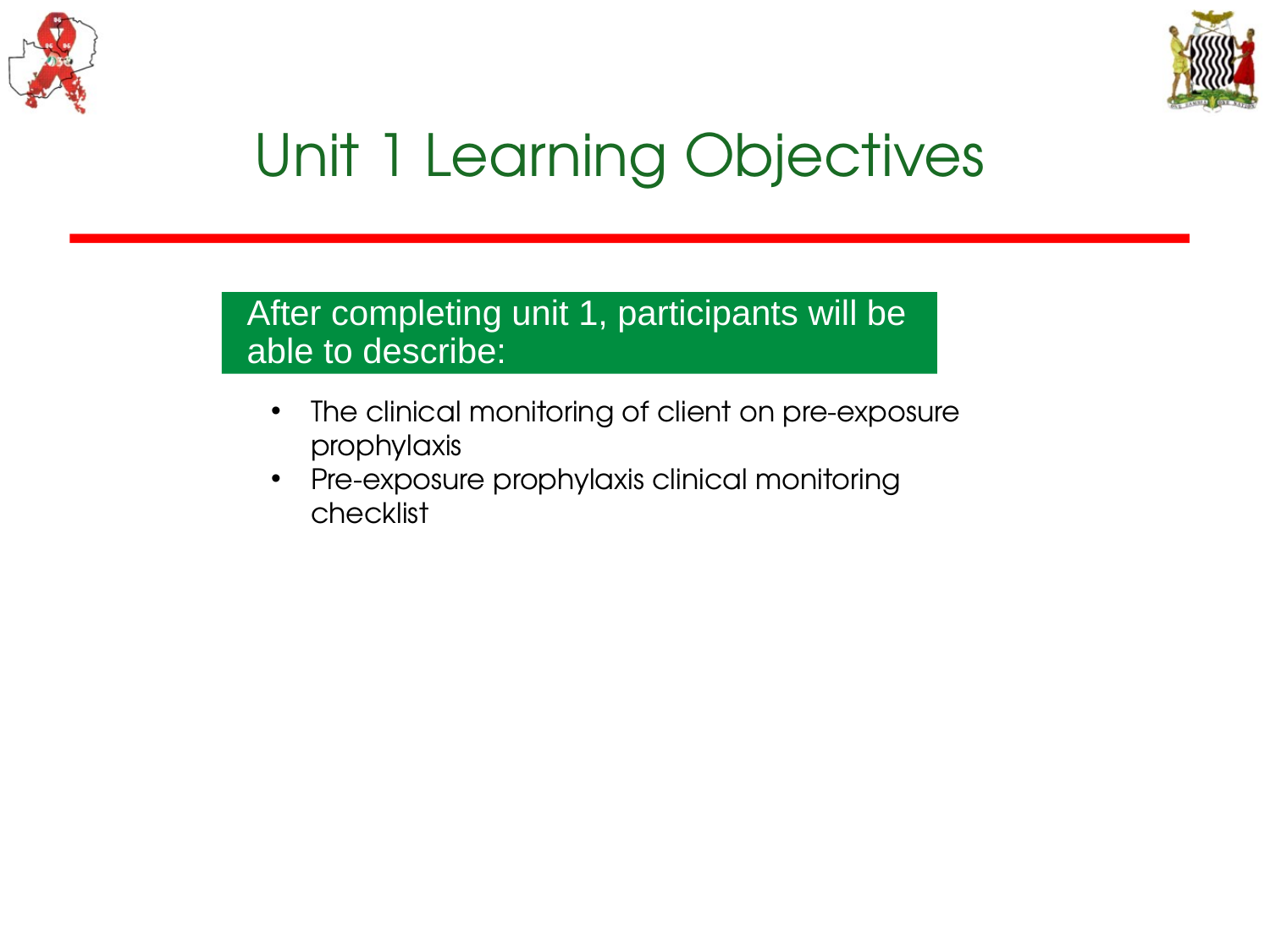

# Unit 1 Learning Objectives
After completing unit 1, participants will be able to describe:​

The clinical monitoring of client on pre-exposure prophylaxis
Pre-exposure prophylaxis clinical monitoring checklist